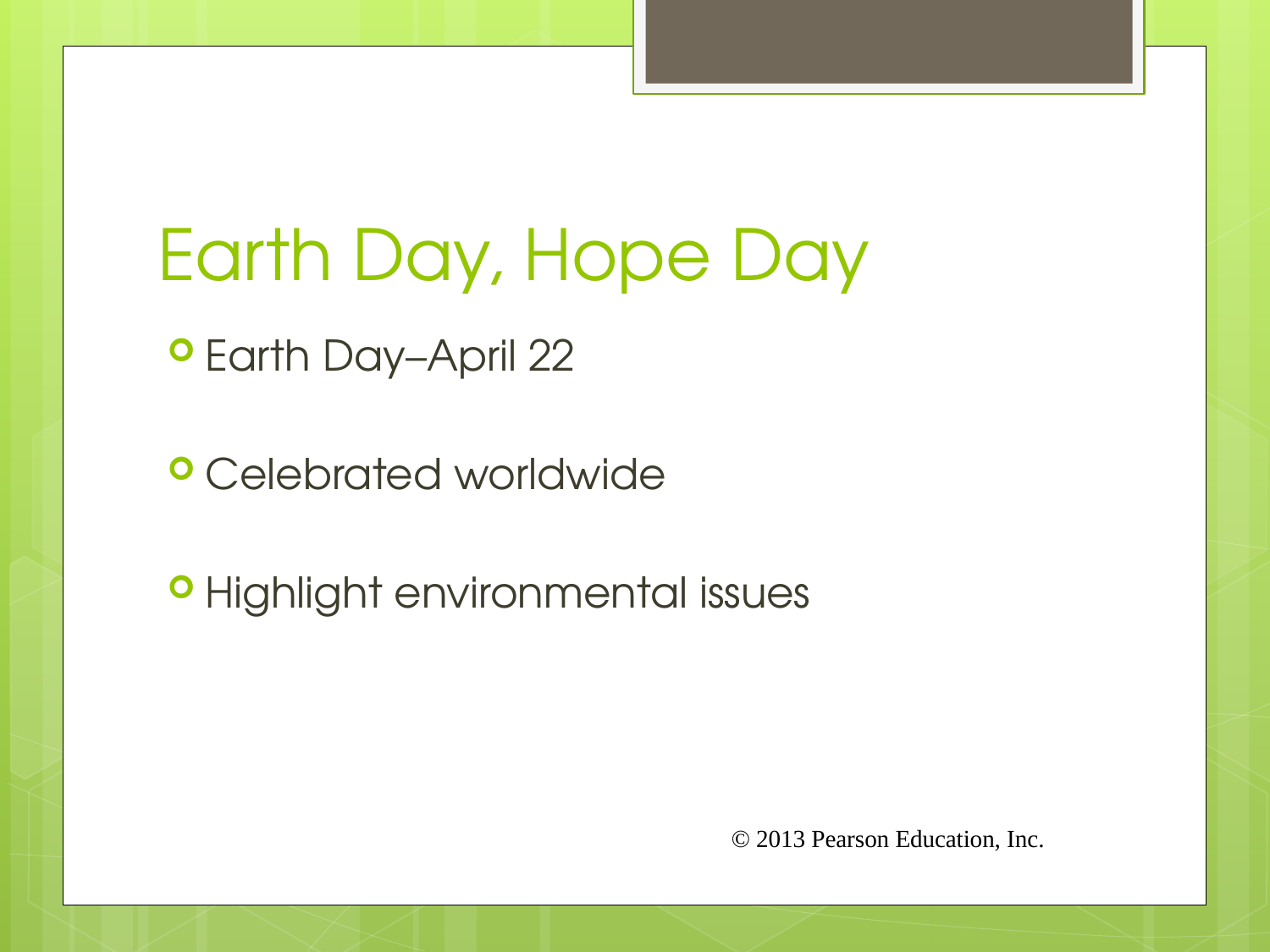

# Earth Day, Hope Day
Earth Day–April 22

Celebrated worldwide

Highlight environmental issues

© 2013 Pearson Education, Inc.